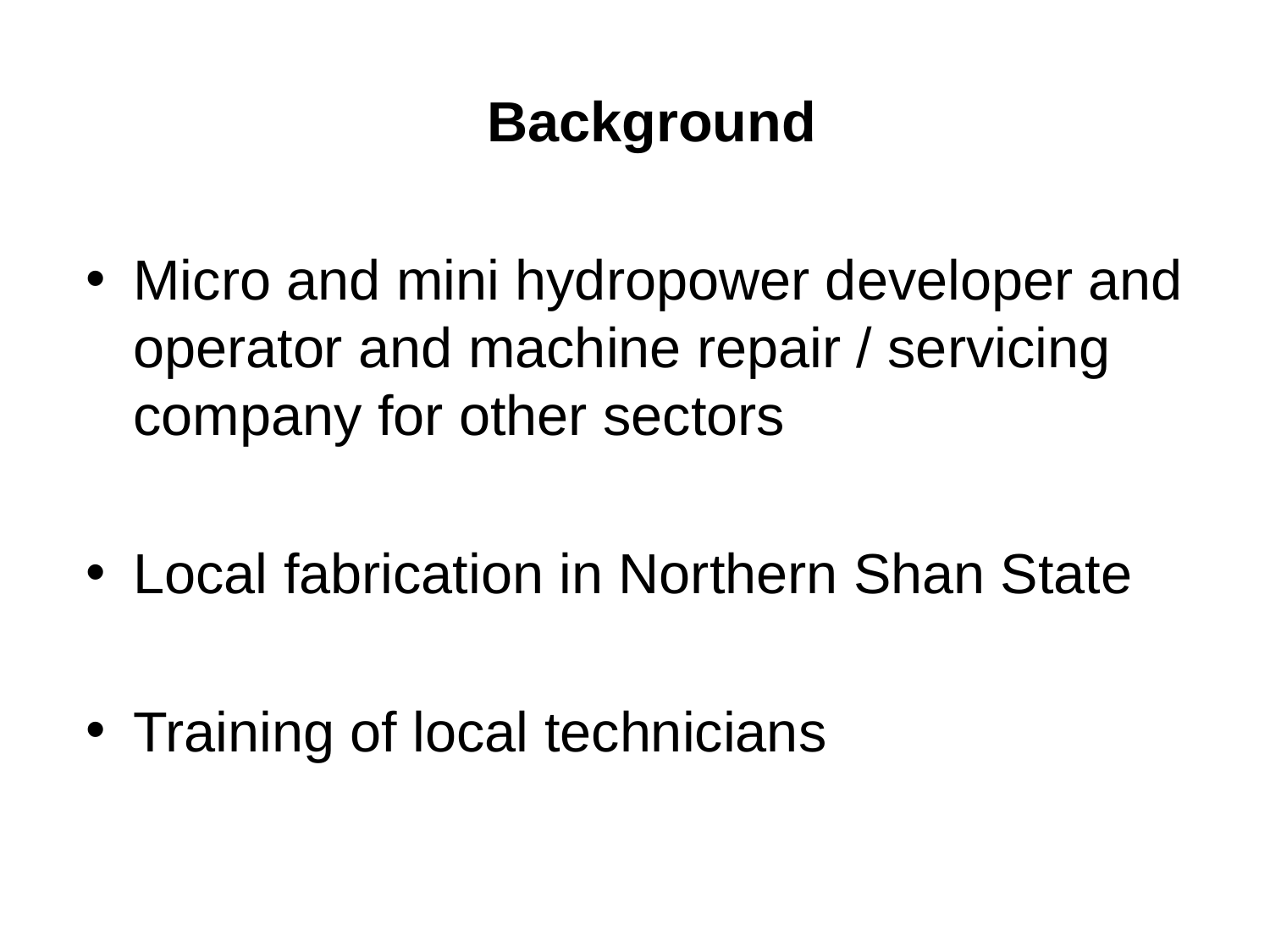

Background

Micro and mini hydropower developer and operator and machine repair / servicing company for other sectors

Local fabrication in Northern Shan State

Training of local technicians